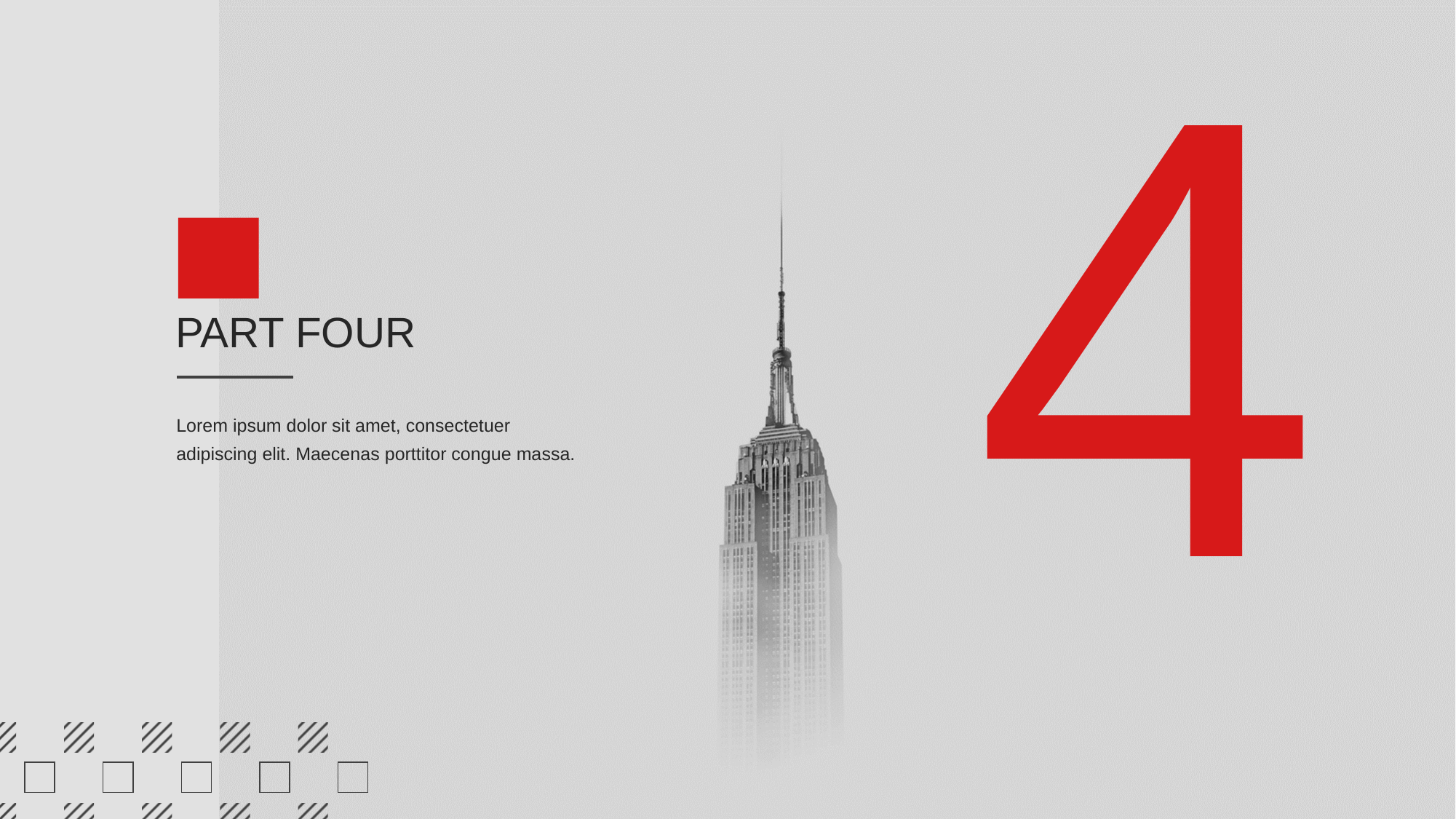

4

PART FOUR
Lorem ipsum dolor sit amet, consectetuer adipiscing elit. Maecenas porttitor congue massa.